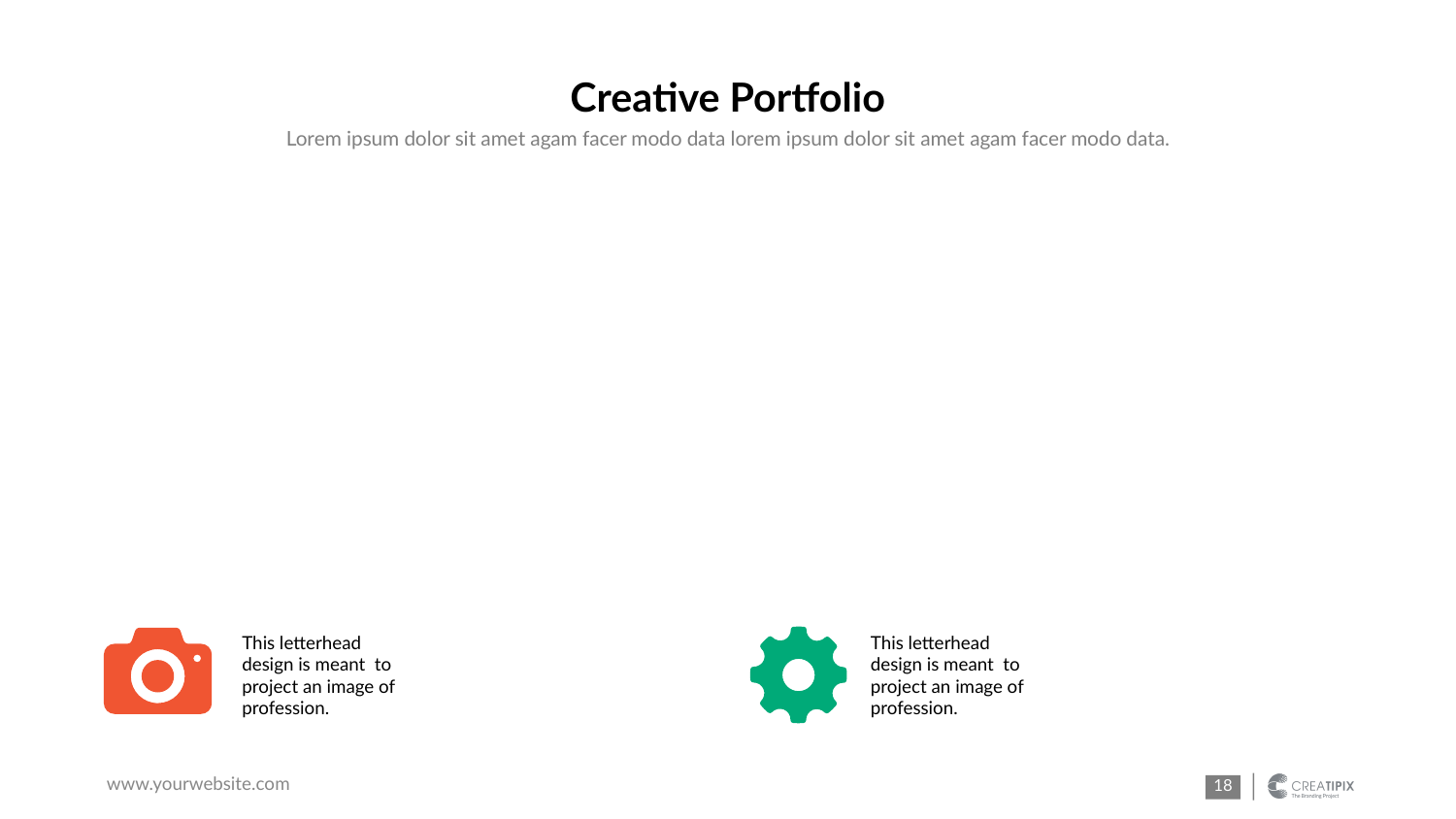

# Creative Portfolio
Lorem ipsum dolor sit amet agam facer modo data lorem ipsum dolor sit amet agam facer modo data.

This letterhead design is meant  to project an image of profession.
This letterhead design is meant  to project an image of profession.
18
www.yourwebsite.com